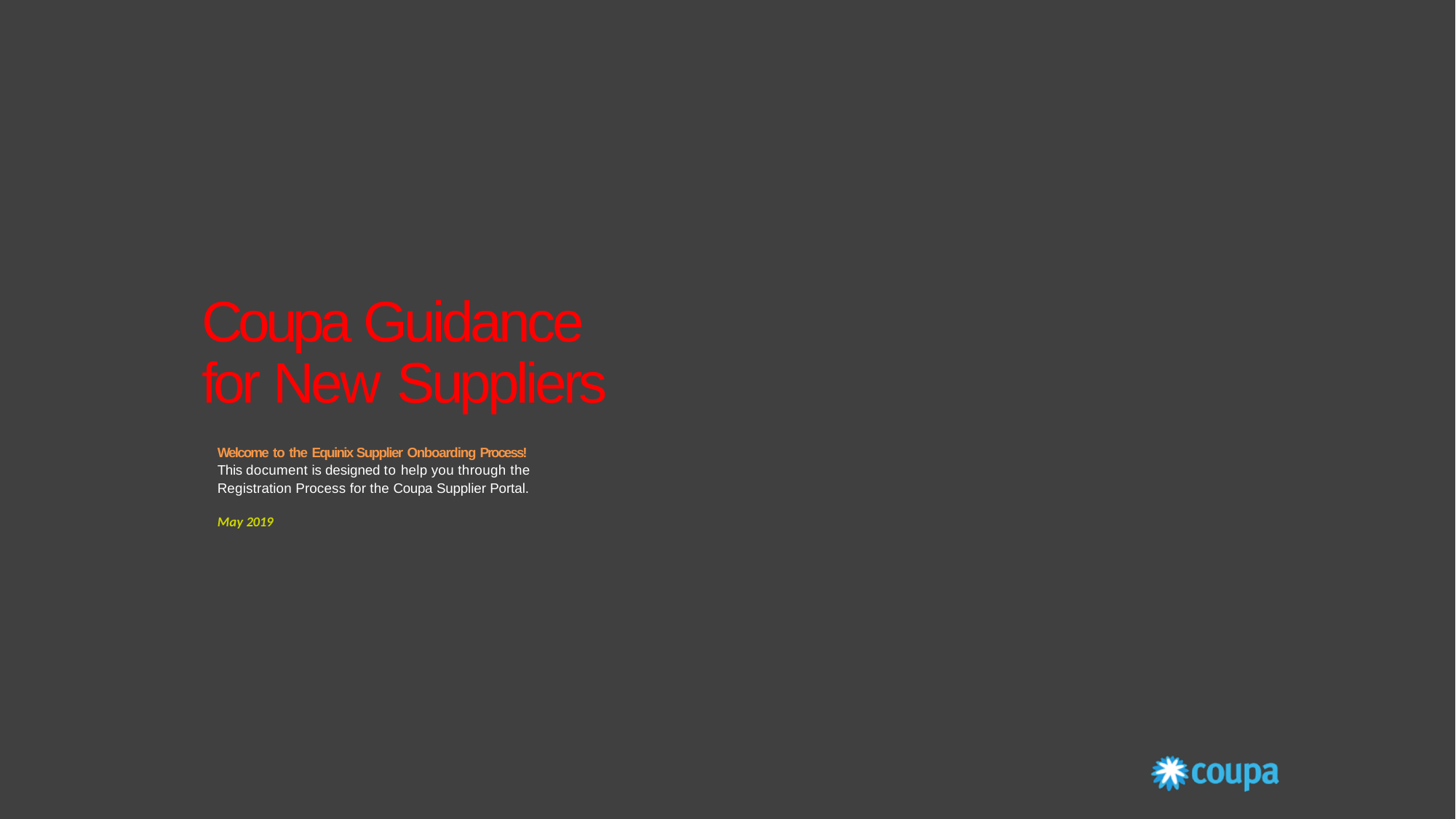

# Coupa Guidance  for New Suppliers
Welcome to the Equinix Supplier Onboarding Process!
This document is designed to help you through the  Registration Process for the Coupa Supplier Portal.

May 2019